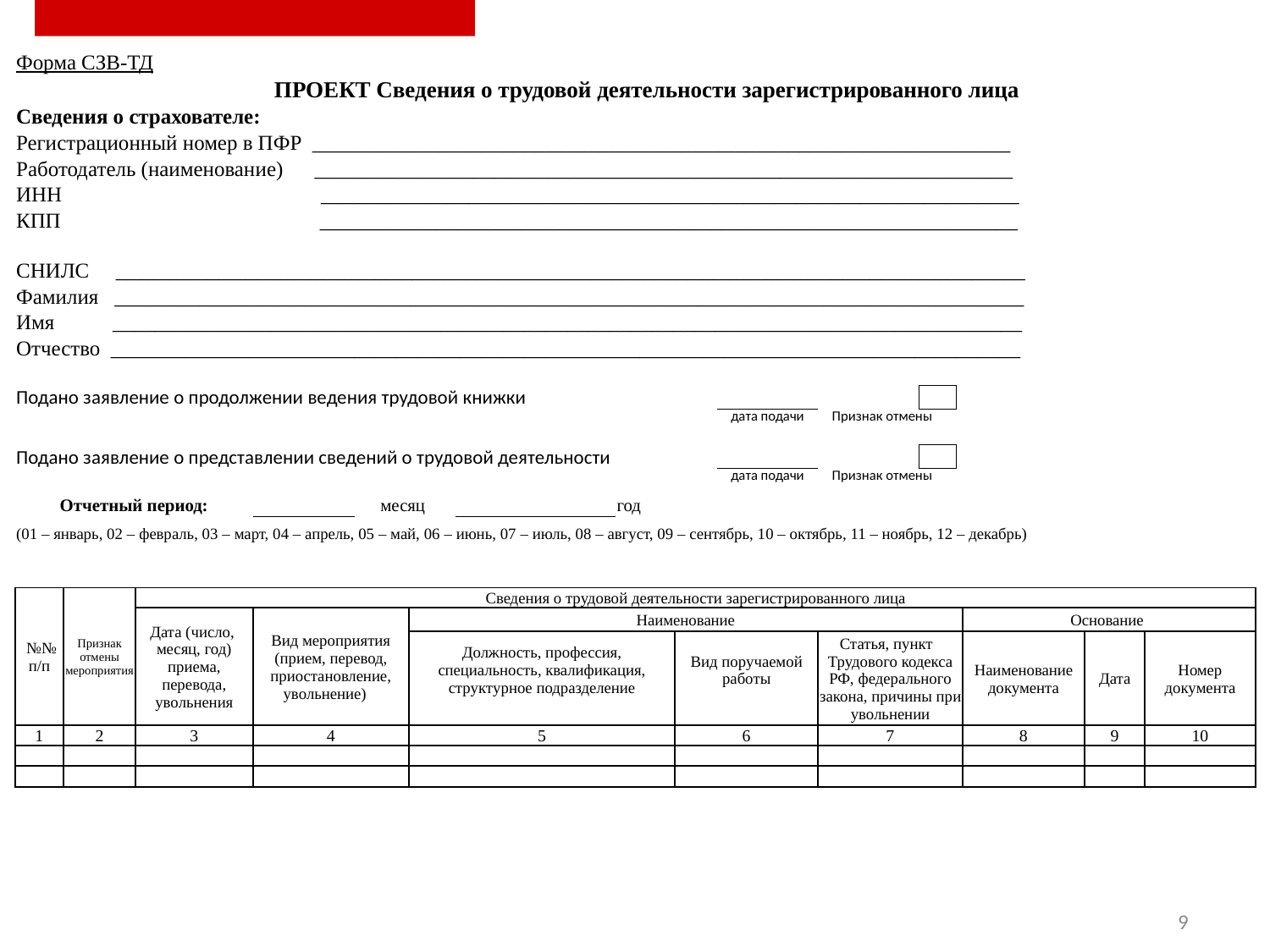

| Форма СЗВ-ТД |  |  |  |  |  |  |  |  |  |  |  |  |  |  |  |  |  |  |  |
| --- | --- | --- | --- | --- | --- | --- | --- | --- | --- | --- | --- | --- | --- | --- | --- | --- | --- | --- | --- |
| ПРОЕКТ Сведения о трудовой деятельности зарегистрированного лица |  |  |  |  |  |  |  |  |  |  |  |  |  |  |  |  |  |  |  |
| Сведения о страхователе: |  |  |  |  |  |  |  |  |  |  |  |  |  |  |  |  |  |  |  |
| Регистрационный номер в ПФР \_\_\_\_\_\_\_\_\_\_\_\_\_\_\_\_\_\_\_\_\_\_\_\_\_\_\_\_\_\_\_\_\_\_\_\_\_\_\_\_\_\_\_\_\_\_\_\_\_\_\_\_\_\_\_\_\_\_\_\_\_\_\_\_\_\_ |  |  |  |  |  |  |  |  |  |  |  |  |  |  |  |  |  |  |  |
| Работодатель (наименование) \_\_\_\_\_\_\_\_\_\_\_\_\_\_\_\_\_\_\_\_\_\_\_\_\_\_\_\_\_\_\_\_\_\_\_\_\_\_\_\_\_\_\_\_\_\_\_\_\_\_\_\_\_\_\_\_\_\_\_\_\_\_\_\_\_\_ |  |  |  |  |  |  |  |  |  |  |  |  |  |  |  |  |  |  |  |
| ИНН \_\_\_\_\_\_\_\_\_\_\_\_\_\_\_\_\_\_\_\_\_\_\_\_\_\_\_\_\_\_\_\_\_\_\_\_\_\_\_\_\_\_\_\_\_\_\_\_\_\_\_\_\_\_\_\_\_\_\_\_\_\_\_\_\_\_ |  |  |  |  |  |  |  |  |  |  |  |  |  |  |  |  |  |  |  |
| КПП \_\_\_\_\_\_\_\_\_\_\_\_\_\_\_\_\_\_\_\_\_\_\_\_\_\_\_\_\_\_\_\_\_\_\_\_\_\_\_\_\_\_\_\_\_\_\_\_\_\_\_\_\_\_\_\_\_\_\_\_\_\_\_\_\_\_ |  |  |  |  |  |  |  |  |  |  |  |  |  |  |  |  |  |  |  |
|  |  |  |  |  |  |  |  |  |  |  |  |  |  |  |  |  |  |  |  |
| СНИЛС \_\_\_\_\_\_\_\_\_\_\_\_\_\_\_\_\_\_\_\_\_\_\_\_\_\_\_\_\_\_\_\_\_\_\_\_\_\_\_\_\_\_\_\_\_\_\_\_\_\_\_\_\_\_\_\_\_\_\_\_\_\_\_\_\_\_\_\_\_\_\_\_\_\_\_\_\_\_\_\_\_\_\_\_\_\_ |  |  |  |  |  |  |  |  |  |  |  |  |  |  |  |  |  |  |  |
| Фамилия \_\_\_\_\_\_\_\_\_\_\_\_\_\_\_\_\_\_\_\_\_\_\_\_\_\_\_\_\_\_\_\_\_\_\_\_\_\_\_\_\_\_\_\_\_\_\_\_\_\_\_\_\_\_\_\_\_\_\_\_\_\_\_\_\_\_\_\_\_\_\_\_\_\_\_\_\_\_\_\_\_\_\_\_\_\_ |  |  |  |  |  |  |  |  |  |  |  |  |  |  |  |  |  |  |  |
| Имя \_\_\_\_\_\_\_\_\_\_\_\_\_\_\_\_\_\_\_\_\_\_\_\_\_\_\_\_\_\_\_\_\_\_\_\_\_\_\_\_\_\_\_\_\_\_\_\_\_\_\_\_\_\_\_\_\_\_\_\_\_\_\_\_\_\_\_\_\_\_\_\_\_\_\_\_\_\_\_\_\_\_\_\_\_\_ |  |  |  |  |  |  |  |  |  |  |  |  |  |  |  |  |  |  |  |
| Отчество \_\_\_\_\_\_\_\_\_\_\_\_\_\_\_\_\_\_\_\_\_\_\_\_\_\_\_\_\_\_\_\_\_\_\_\_\_\_\_\_\_\_\_\_\_\_\_\_\_\_\_\_\_\_\_\_\_\_\_\_\_\_\_\_\_\_\_\_\_\_\_\_\_\_\_\_\_\_\_\_\_\_\_\_\_\_ |  |  |  |  |  |  |  |  |  |  |  |  |  |  |  |  |  |  |  |
|  |  |  |  |  |  |  |  |  |  |  |  |  |  |  |  |  |  |  |  |
| Подано заявление о продолжении ведения трудовой книжки |  |  |  |  |  |  |  |  |  |  |  |  |  |  |  |  |  |  |  |
|  |  |  |  |  |  |  |  |  |  | дата подачи | Признак отмены |  |  |  |  |  |  |  |  |
| Подано заявление о представлении сведений о трудовой деятельности |  |  |  |  |  |  |  |  |  |  |  |  |  |  |  |  |  |  |  |
|  |  |  |  |  |  |  |  |  |  | дата подачи | Признак отмены |  |  |  |  |  |  |  |  |
| Отчетный период: |  |  |  |  | месяц |  |  | год |  |  |  |  |  |  |  |  |  |  |  |
| (01 – январь, 02 – февраль, 03 – март, 04 – апрель, 05 – май, 06 – июнь, 07 – июль, 08 – август, 09 – сентябрь, 10 – октябрь, 11 – ноябрь, 12 – декабрь) |  |  |  |  |  |  |  |  |  |  |  |  |  |  |  |  |  |  |  |
|  |  |  |  |  |  |  |  |  |  |  |  |  |  |  |  |  |  |  |  |
| №№ п/п | Признак отмены мероприятия | Сведения о трудовой деятельности зарегистрированного лица |  |  |  |  |  |  |  |  |  |  |  |  |  |  |  |  |  |
|  |  | Дата (число, месяц, год) приема, перевода, увольнения |  | Вид мероприятия (прием, перевод, приостановление, увольнение) |  | Наименование |  |  |  |  |  |  |  | Основание |  |  |  |  |  |
|  |  |  |  |  |  | Должность, профессия, специальность, квалификация, структурное подразделение |  |  | Вид поручаемой работы |  | Статья, пункт Трудового кодекса РФ, федерального закона, причины при увольнении |  |  | Наименование документа |  | Дата | Номер документа |  |  |
| 1 | 2 | 3 |  | 4 |  | 5 |  |  | 6 |  | 7 |  |  | 8 |  | 9 | 10 |  |  |
|  |  |  |  |  |  |  |  |  |  |  |  |  |  |  |  |  |  |  |  |
|  |  |  |  |  |  |  |  |  |  |  |  |  |  |  |  |  |  |  |  |
9